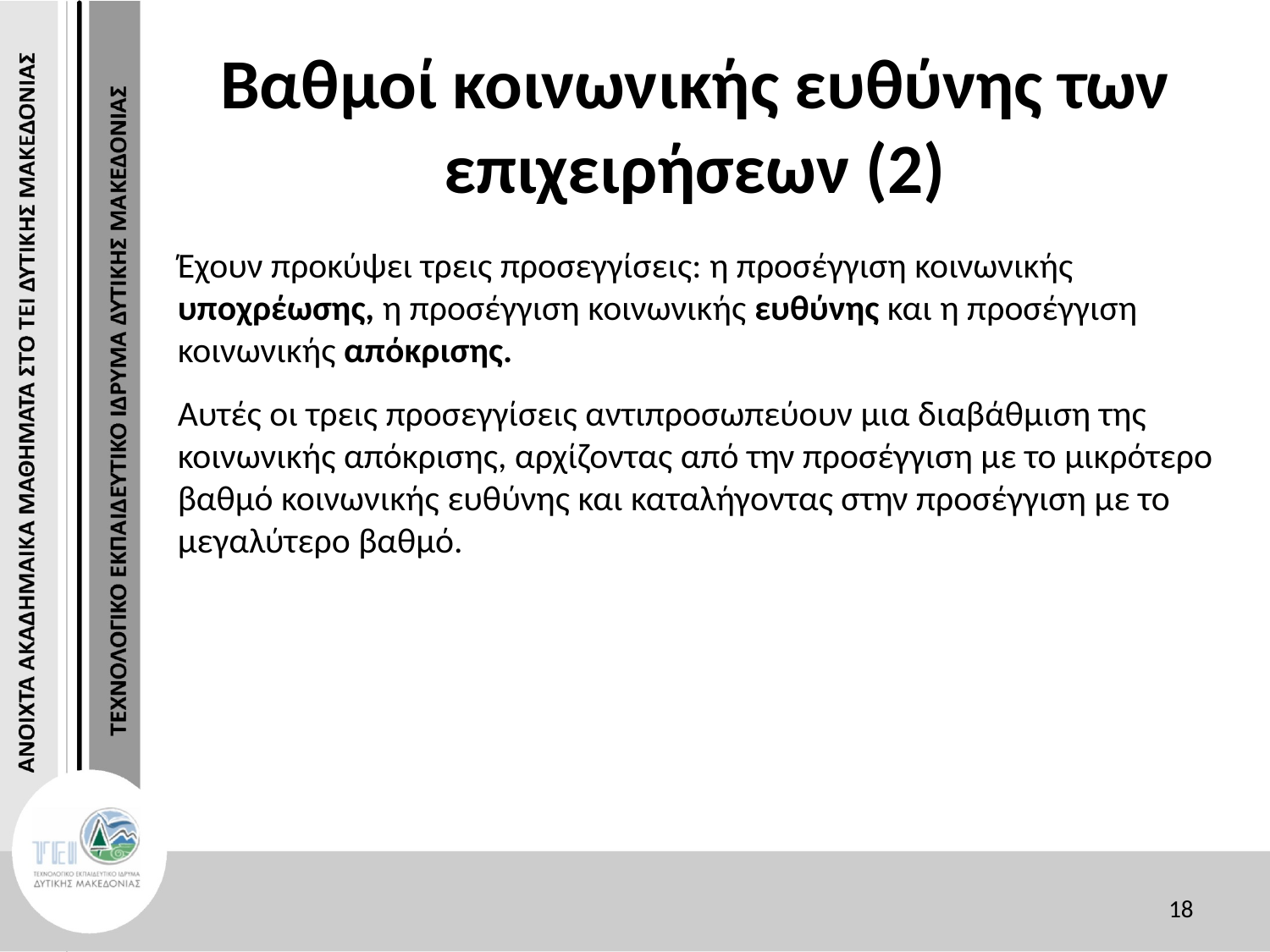

# Βαθμοί κοινωνικής ευθύνης των επιχειρήσεων (2)
Έχουν προκύψει τρεις προσεγγίσεις: η προσέγγιση κοινωνικής υποχρέωσης, η προσέγγιση κοινωνικής ευθύνης και η προσέγγιση κοινωνικής απόκρισης.
Αυτές οι τρεις προσεγγίσεις αντιπροσωπεύουν μια διαβάθμιση της κοινωνικής απόκρισης, αρχίζοντας από την προσέγγιση με το μικρότερο βαθμό κοινωνικής ευθύνης και καταλήγοντας στην προσέγγιση με το μεγαλύτερο βαθμό.
18